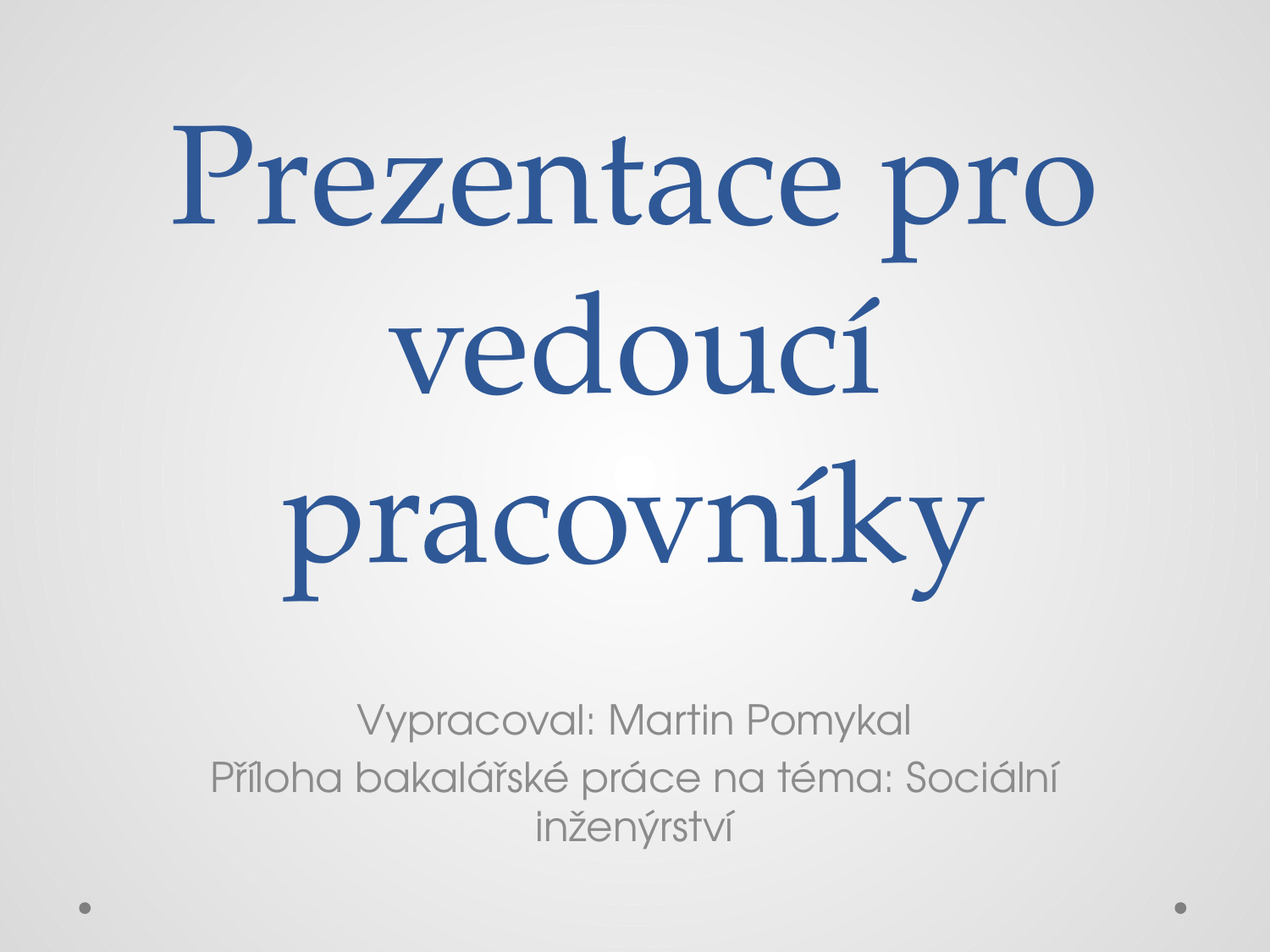

# Prezentace pro vedoucí pracovníky
Vypracoval: Martin Pomykal
Příloha bakalářské práce na téma: Sociální inženýrství